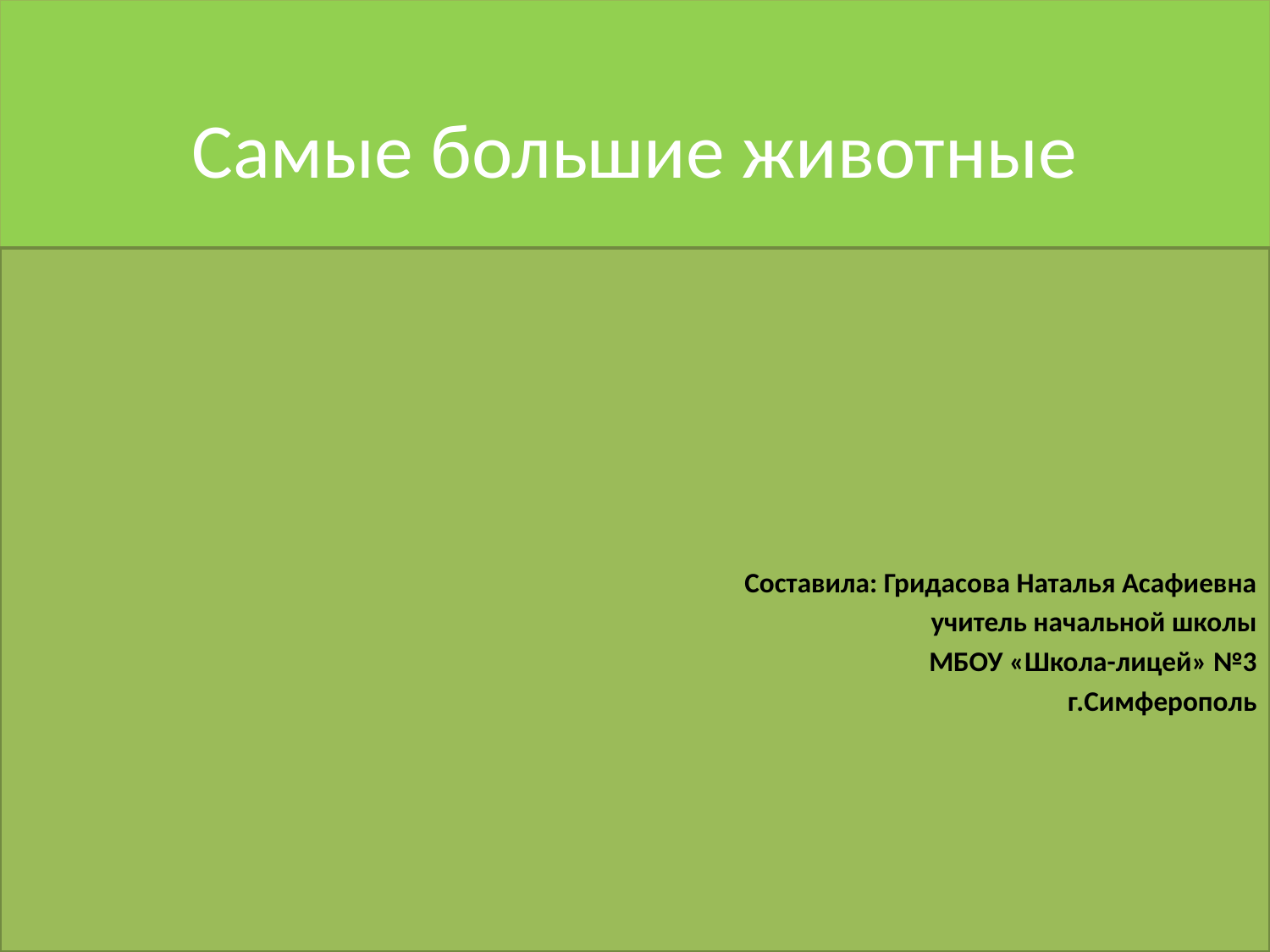

# Самые большие животные

Составила: Гридасова Наталья Асафиевна
учитель начальной школы
МБОУ «Школа-лицей» №3
г.Симферополь